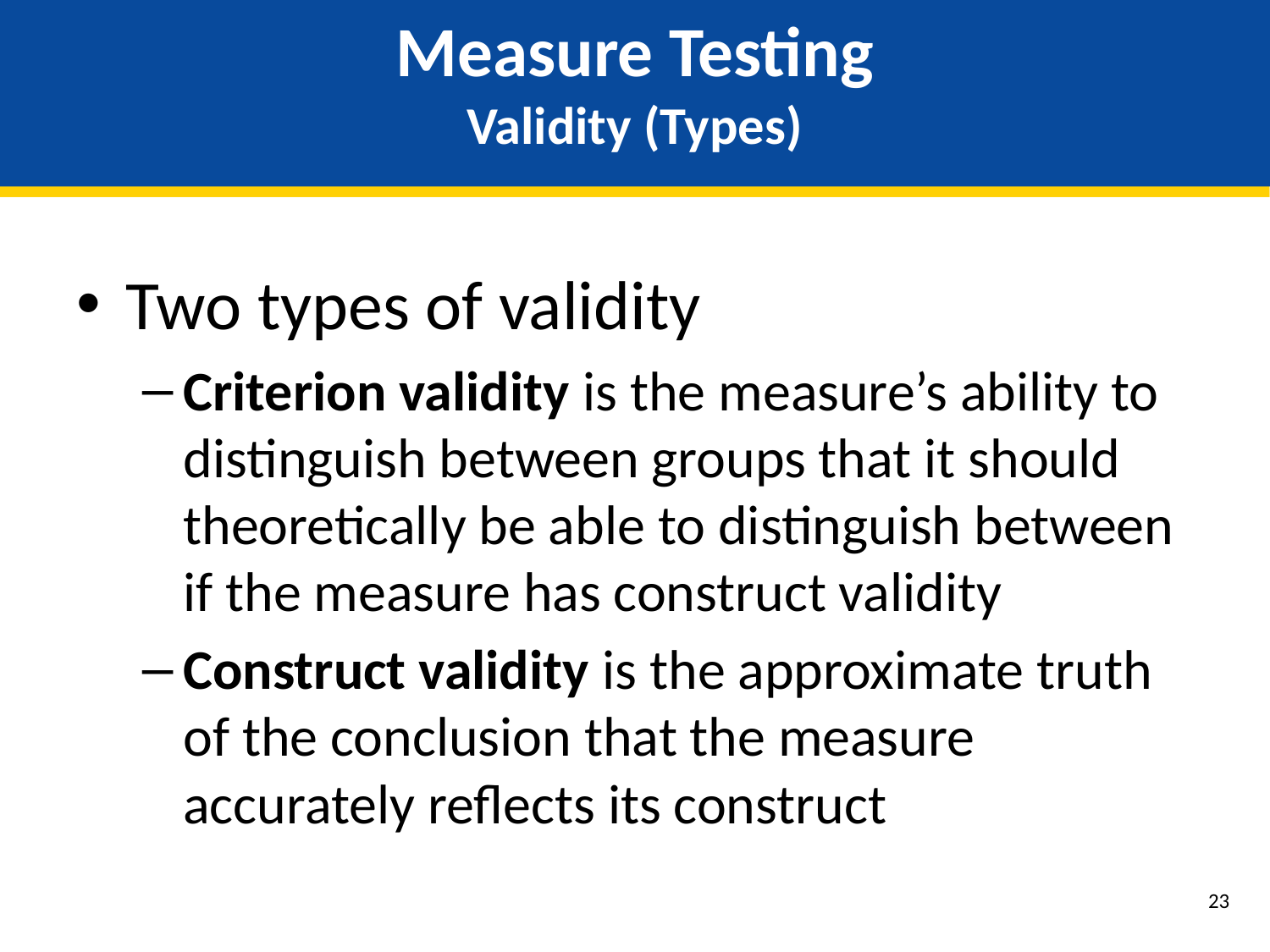

# Measure Testing Validity (Types)
Two types of validity
Criterion validity is the measure’s ability to distinguish between groups that it should theoretically be able to distinguish between if the measure has construct validity
Construct validity is the approximate truth of the conclusion that the measure accurately reflects its construct